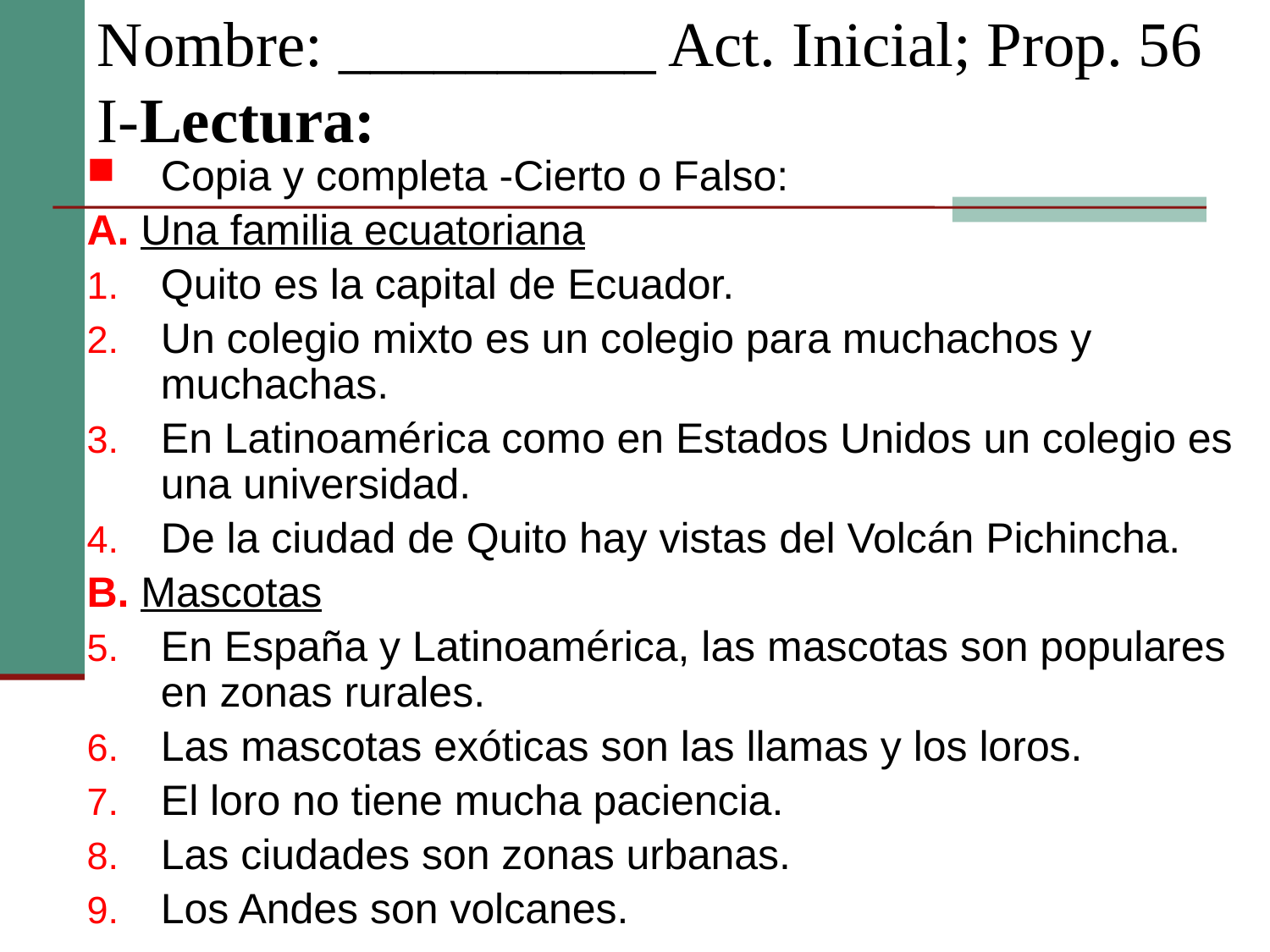

# Nombre: __________ Act. Inicial; Prop. 56 I-Lectura:
Copia y completa -Cierto o Falso:
A. Una familia ecuatoriana
Quito es la capital de Ecuador.
Un colegio mixto es un colegio para muchachos y muchachas.
En Latinoamérica como en Estados Unidos un colegio es una universidad.
De la ciudad de Quito hay vistas del Volcán Pichincha.
B. Mascotas
En España y Latinoamérica, las mascotas son populares en zonas rurales.
Las mascotas exóticas son las llamas y los loros.
El loro no tiene mucha paciencia.
Las ciudades son zonas urbanas.
Los Andes son volcanes.